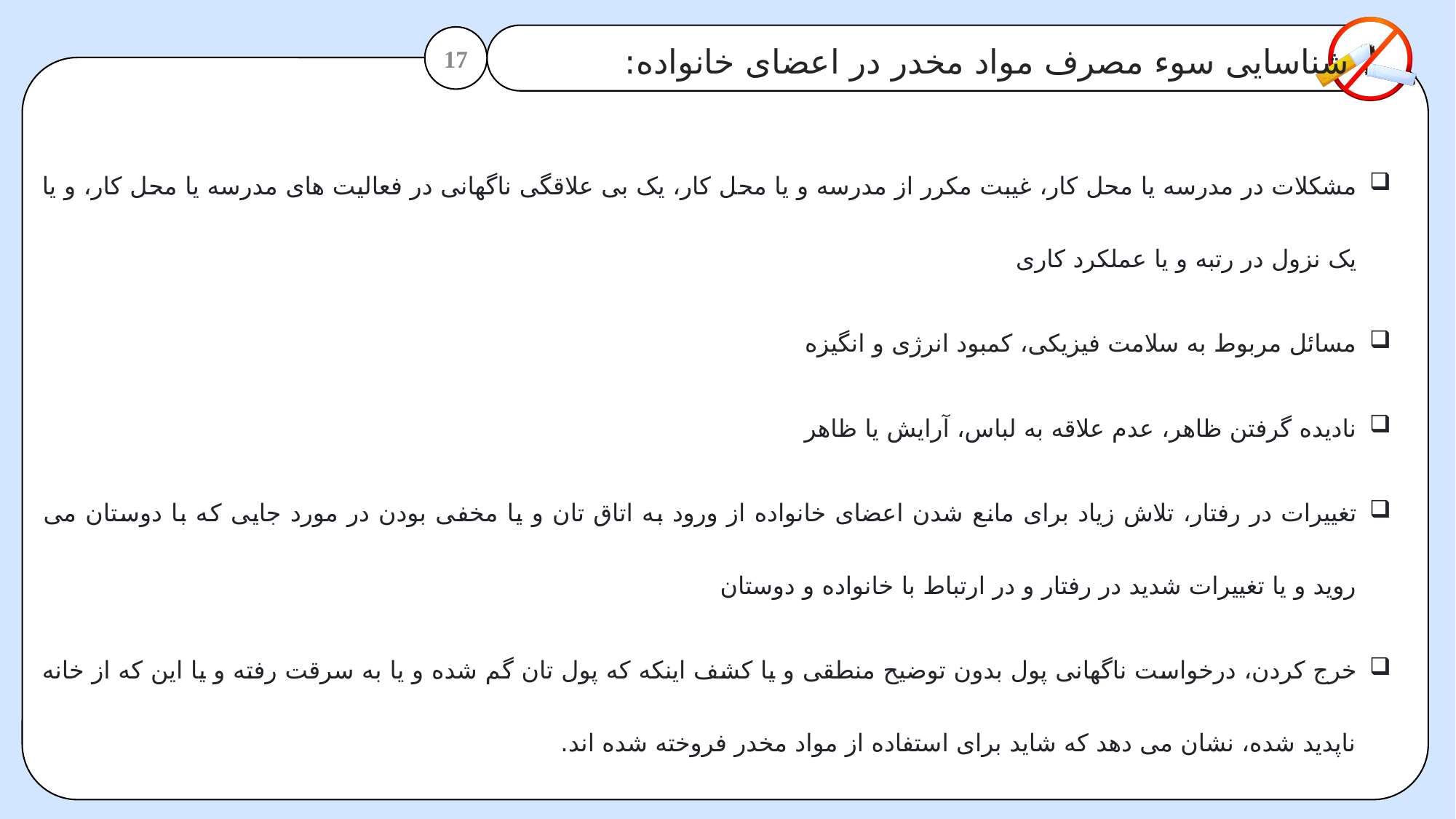

شناسایی سوء مصرف مواد مخدر در اعضای خانواده:
17
مشکلات در مدرسه یا محل کار، غیبت مکرر از مدرسه و یا محل کار، یک بی علاقگی ناگهانی در فعالیت های مدرسه یا محل کار، و یا یک نزول در رتبه و یا عملکرد کاری
مسائل مربوط به سلامت فیزیکی، کمبود انرژی و انگیزه
نادیده گرفتن ظاهر، عدم علاقه به لباس، آرایش یا ظاهر
تغییرات در رفتار، تلاش زیاد برای مانع شدن اعضای خانواده از ورود به اتاق تان و یا مخفی بودن در مورد جایی که با دوستان می روید و یا تغییرات شدید در رفتار و در ارتباط با خانواده و دوستان
خرج کردن، درخواست ناگهانی پول بدون توضیح منطقی و یا کشف اینکه که پول تان گم شده و یا به سرقت رفته و یا این که از خانه ناپدید شده، نشان می دهد که شاید برای استفاده از مواد مخدر فروخته شده اند.